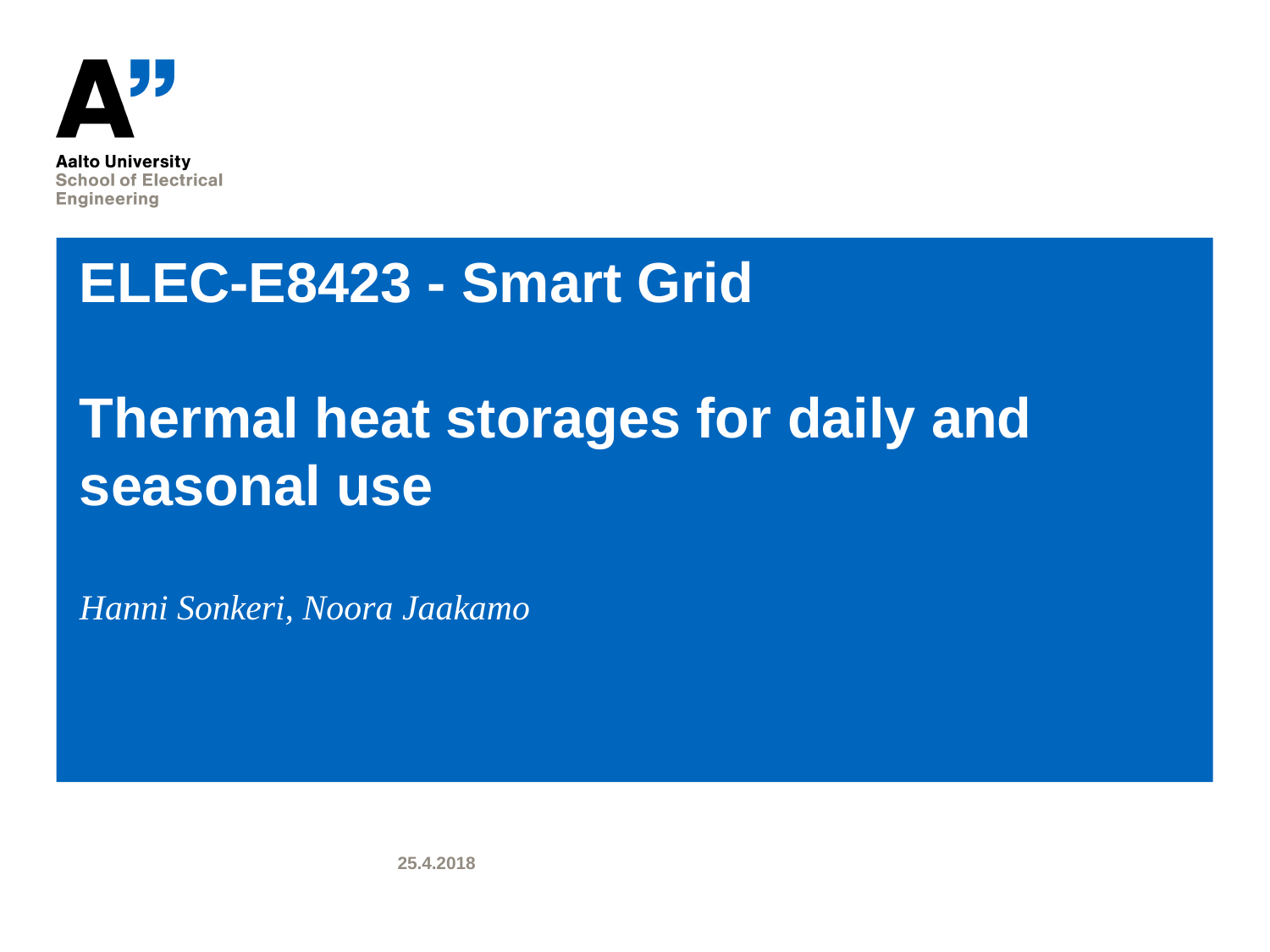

# ELEC-E8423 - Smart Grid Thermal heat storages for daily and seasonal use
Hanni Sonkeri, Noora Jaakamo

25.4.2018